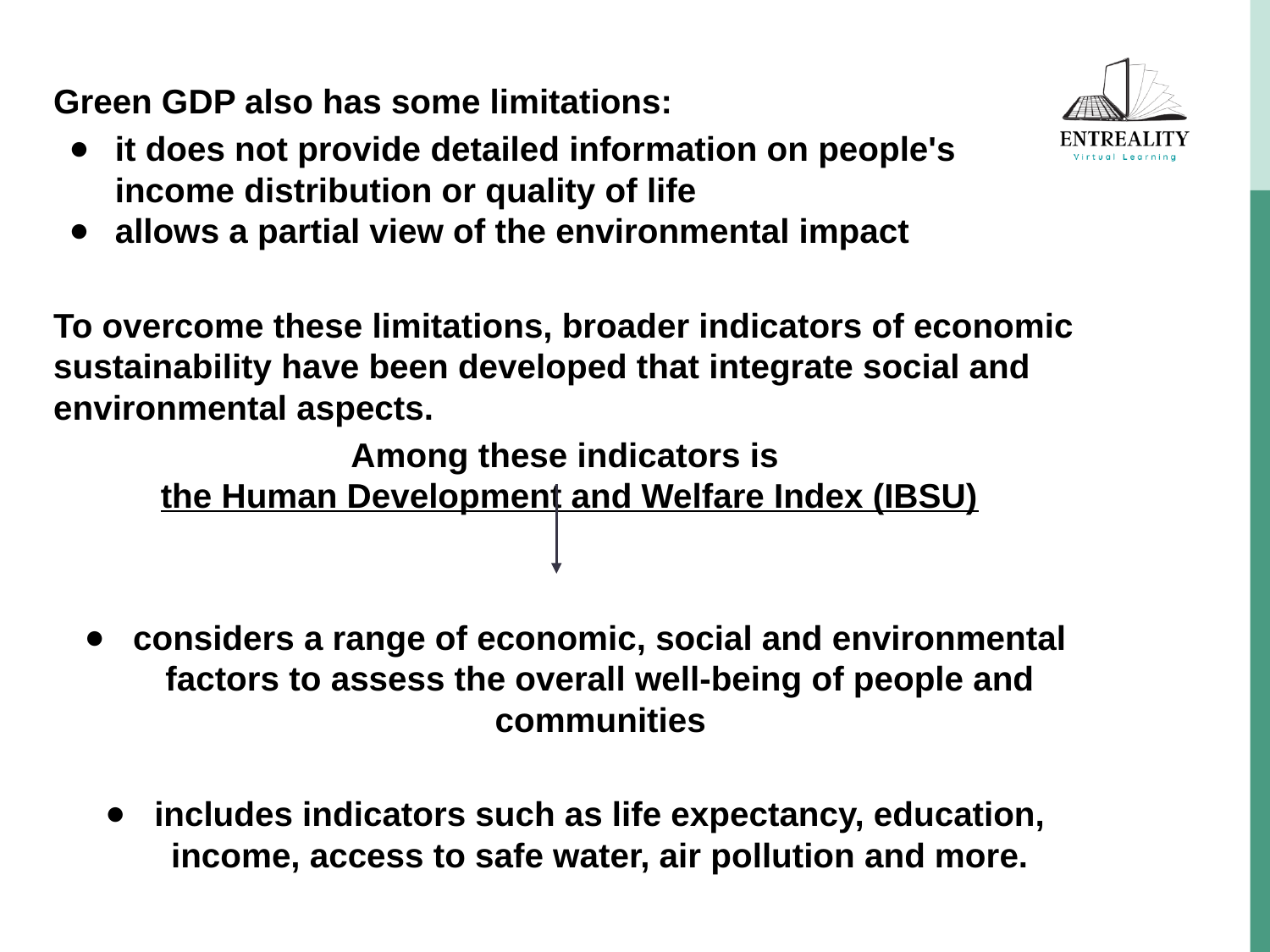

Green GDP also has some limitations:
it does not provide detailed information on people's income distribution or quality of life
allows a partial view of the environmental impact

To overcome these limitations, broader indicators of economic sustainability have been developed that integrate social and environmental aspects.
Among these indicators is
the Human Development and Welfare Index (IBSU)

considers a range of economic, social and environmental factors to assess the overall well-being of people and communities

includes indicators such as life expectancy, education, income, access to safe water, air pollution and more.